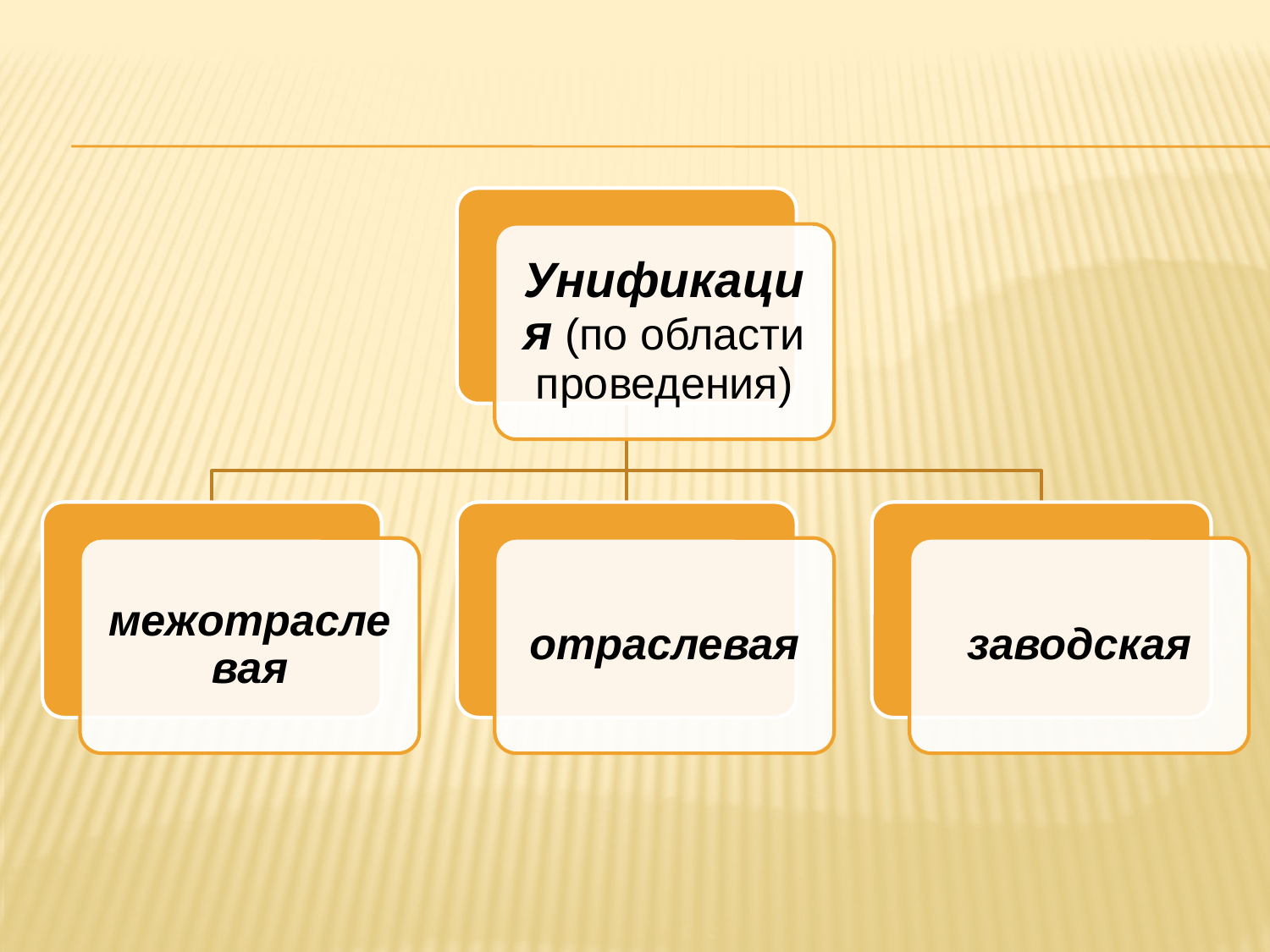

Унификация (по области проведения)
межотраслевая
отраслевая
заводская